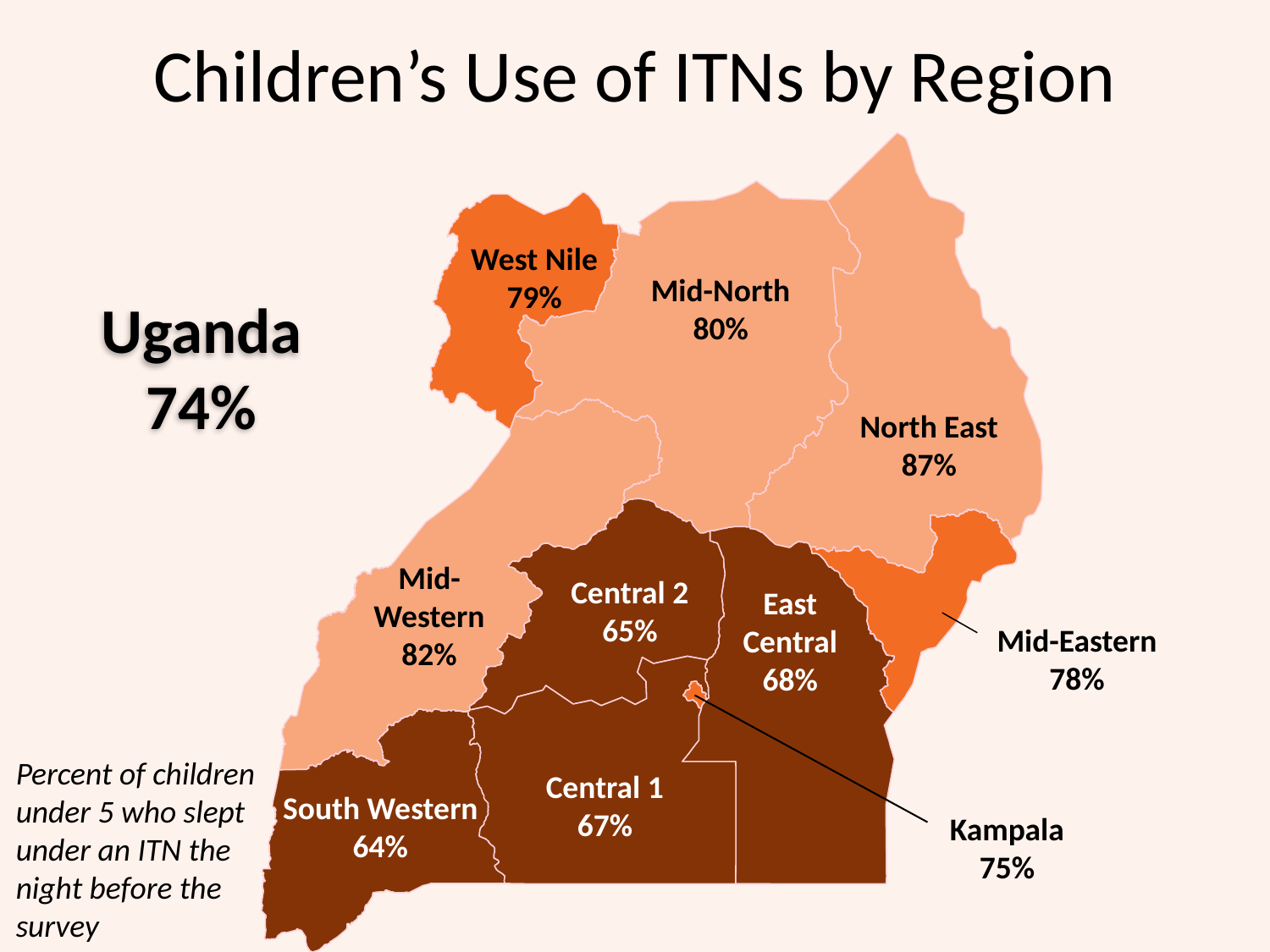

# Children’s Use of ITNs by Region

West Nile
79%

Uganda
74%
Mid-North
80%

North East
87%

Mid-Western
82%

Central 2
65%

East Central
68%

Mid-Eastern
78%

Percent of children under 5 who slept under an ITN the night before the survey
Central 1
67%

South Western
64%

Kampala
75%